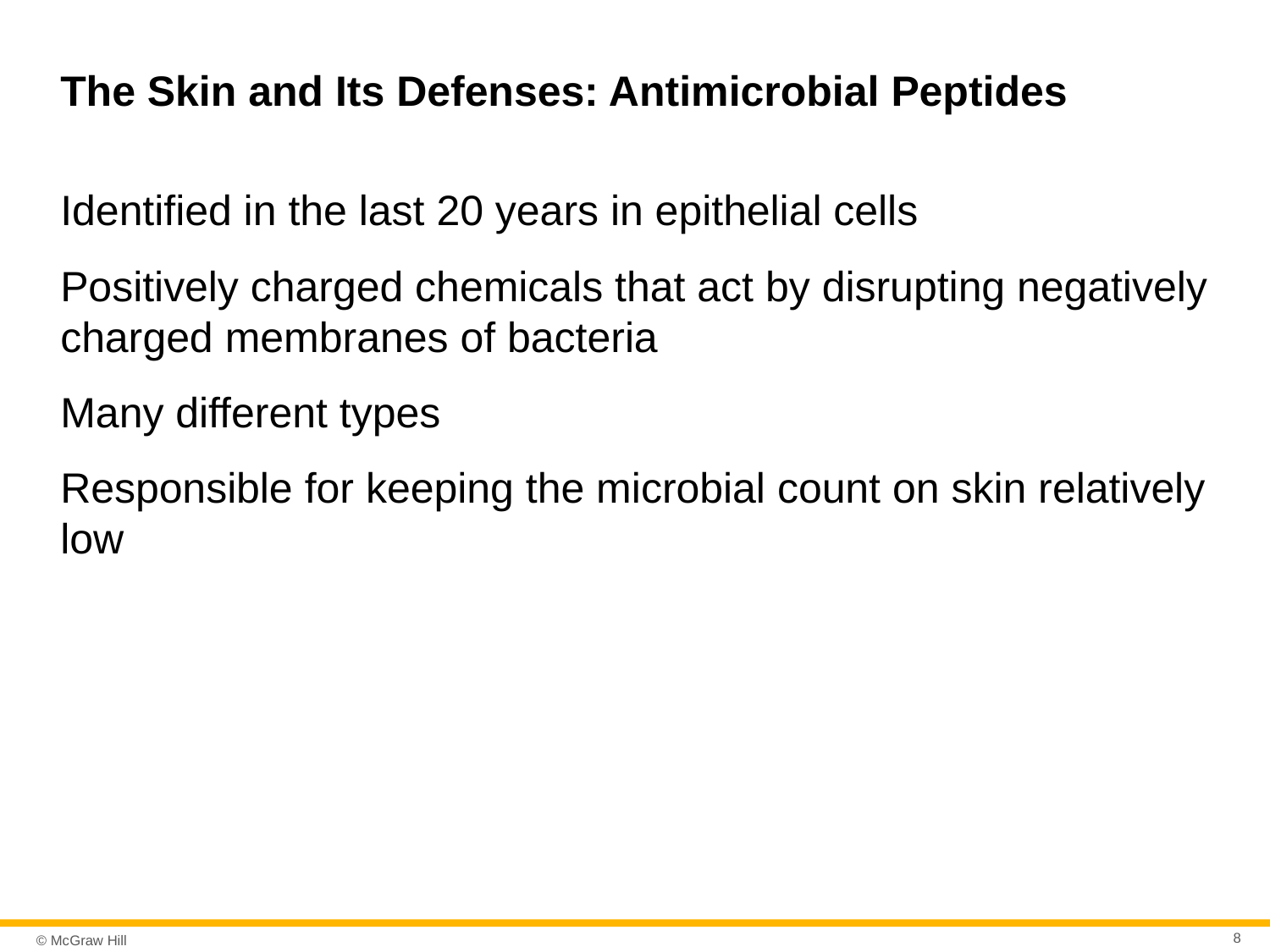

# The Skin and Its Defenses: Antimicrobial Peptides
Identified in the last 20 years in epithelial cells
Positively charged chemicals that act by disrupting negatively charged membranes of bacteria
Many different types
Responsible for keeping the microbial count on skin relatively low